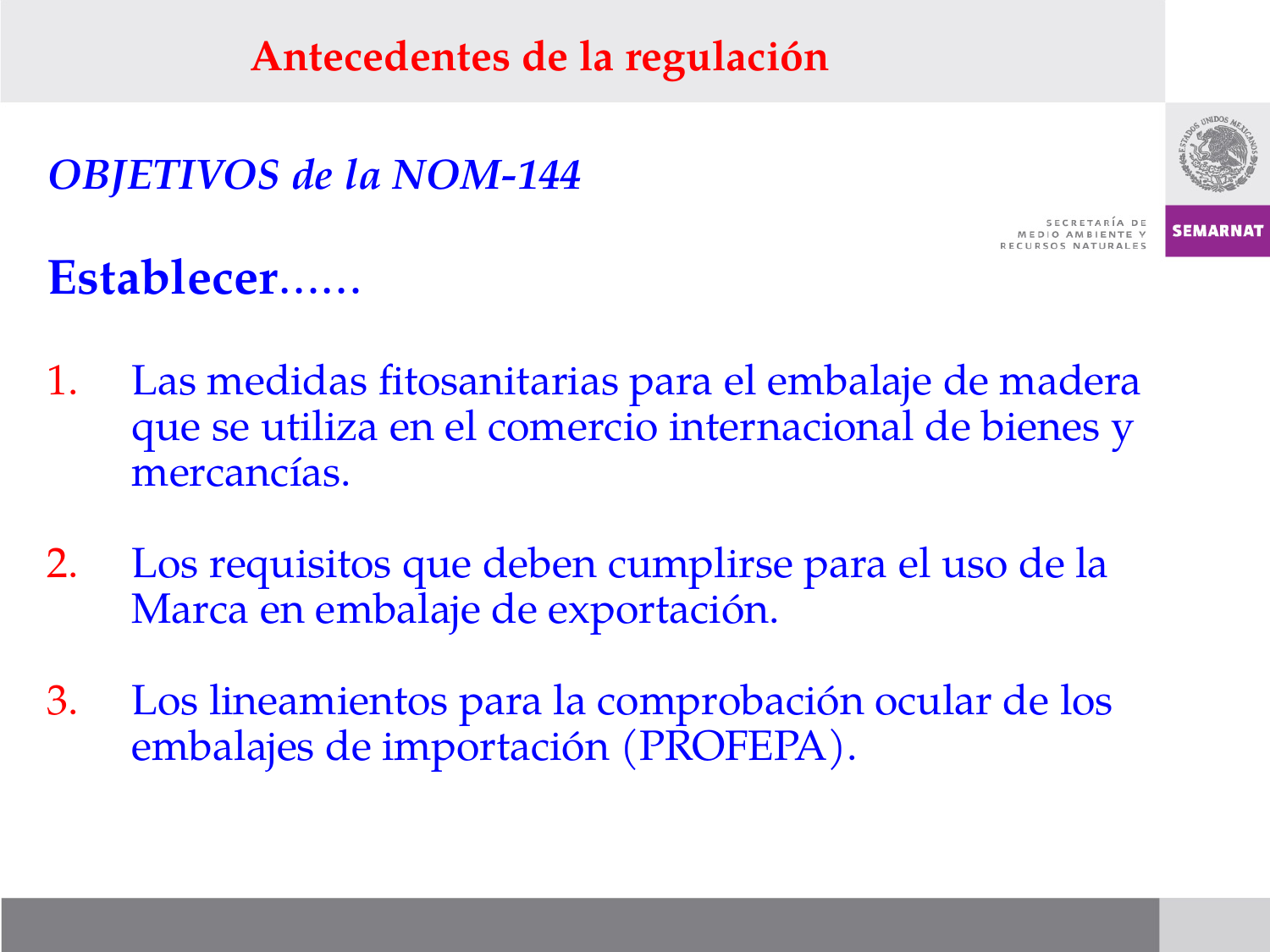

Antecedentes de la regulación

OBJETIVOS de la NOM-144

Establecer……

Las medidas fitosanitarias para el embalaje de madera que se utiliza en el comercio internacional de bienes y mercancías.

Los requisitos que deben cumplirse para el uso de la Marca en embalaje de exportación.

Los lineamientos para la comprobación ocular de los embalajes de importación (PROFEPA).